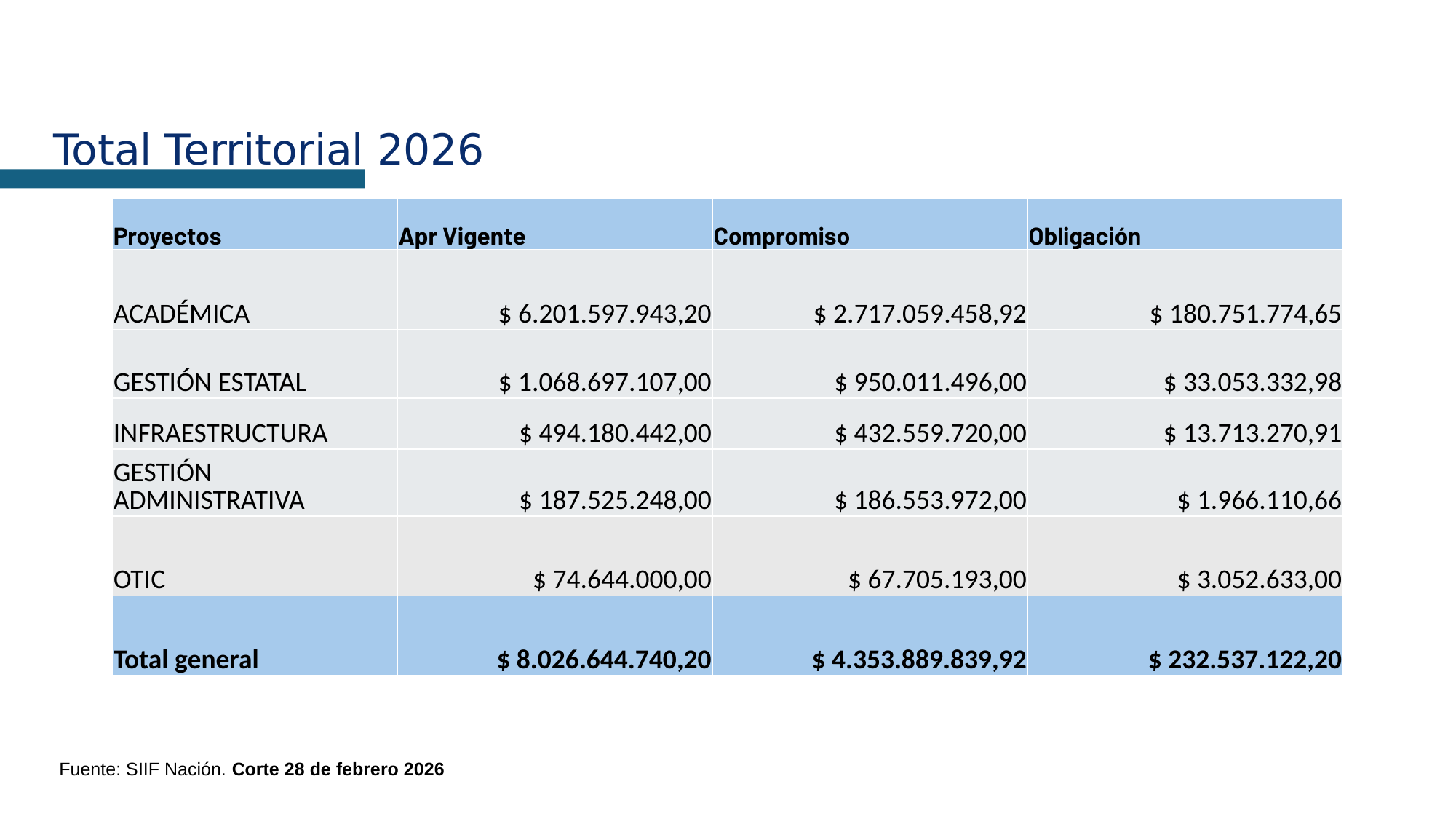

Total Territorial 2026

| Proyectos | Apr Vigente | Compromiso | Obligación |
| --- | --- | --- | --- |
| ACADÉMICA | $ 6.201.597.943,20 | $ 2.717.059.458,92 | $ 180.751.774,65 |
| GESTIÓN ESTATAL | $ 1.068.697.107,00 | $ 950.011.496,00 | $ 33.053.332,98 |
| INFRAESTRUCTURA | $ 494.180.442,00 | $ 432.559.720,00 | $ 13.713.270,91 |
| GESTIÓN ADMINISTRATIVA | $ 187.525.248,00 | $ 186.553.972,00 | $ 1.966.110,66 |
| OTIC | $ 74.644.000,00 | $ 67.705.193,00 | $ 3.052.633,00 |
| Total general | $ 8.026.644.740,20 | $ 4.353.889.839,92 | $ 232.537.122,20 |
Fuente: SIIF Nación. Corte 28 de febrero 2026